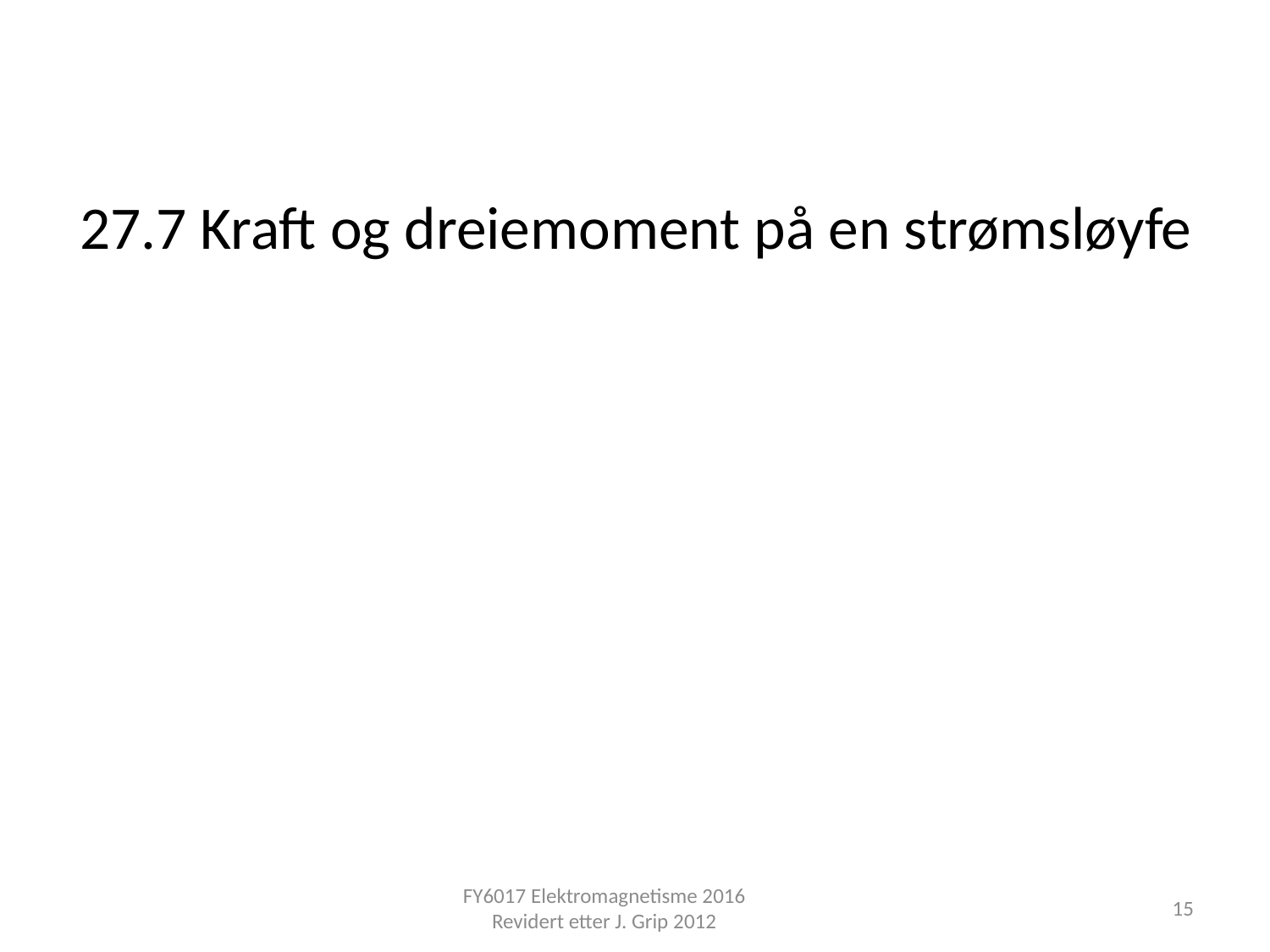

# 27.7 Kraft og dreiemoment på en strømsløyfe
FY6017 Elektromagnetisme 2016 Revidert etter J. Grip 2012
15